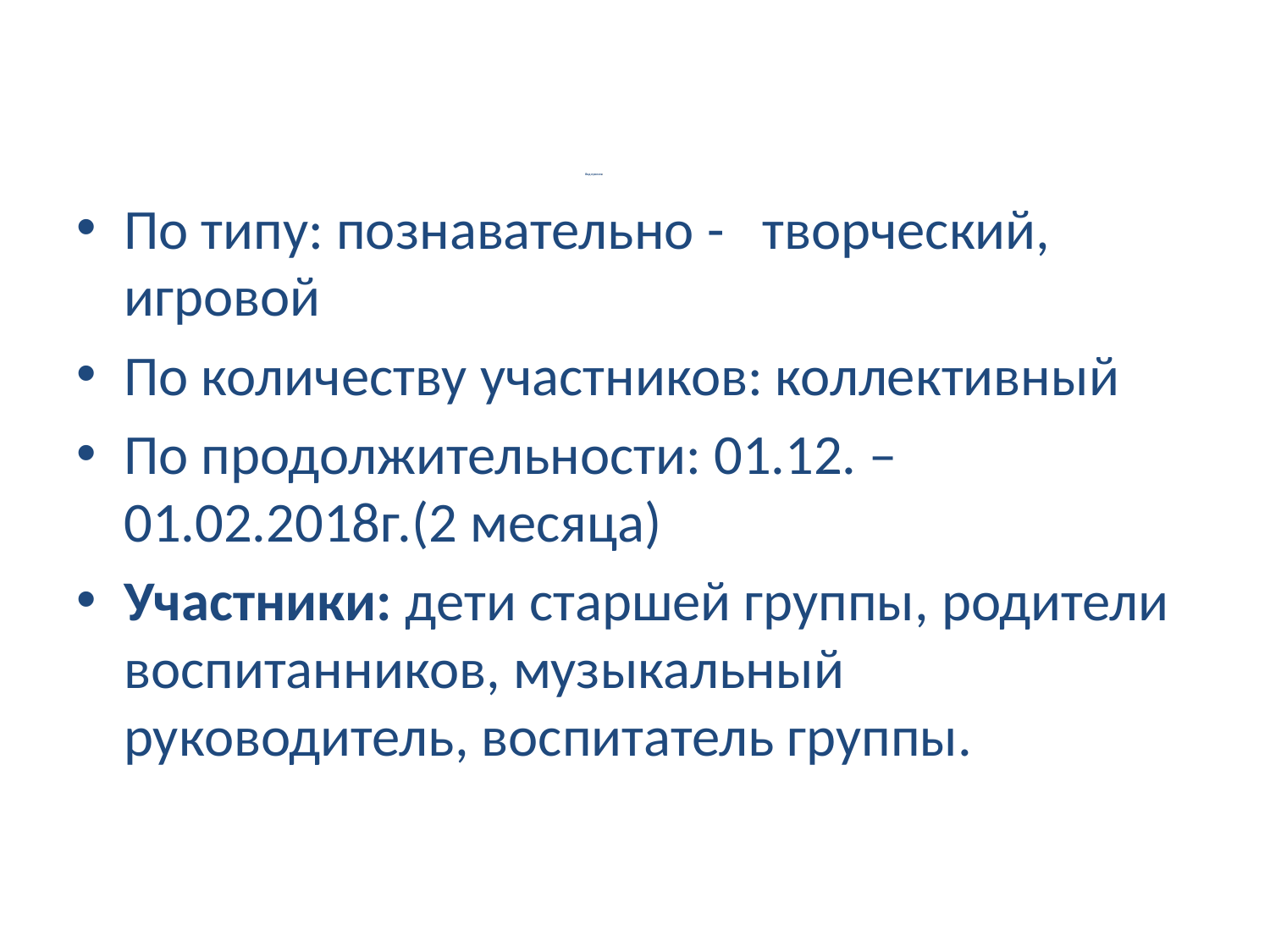

# Вид проекта:
По типу: познавательно -   творческий, игровой
По количеству участников: коллективный
По продолжительности: 01.12. – 01.02.2018г.(2 месяца)
Участники: дети старшей группы, родители воспитанников, музыкальный руководитель, воспитатель группы.